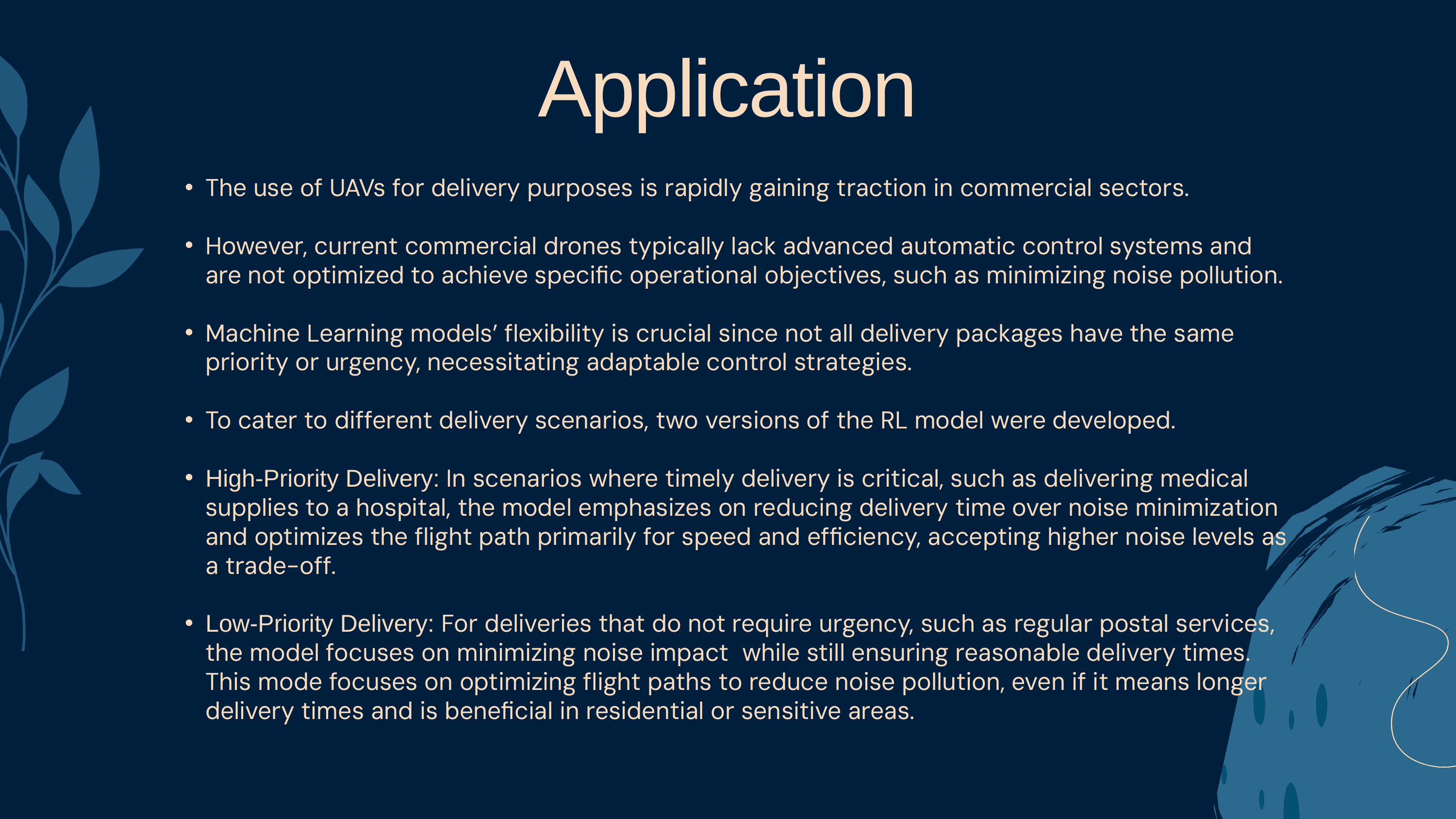

Application

The use of UAVs for delivery purposes is rapidly gaining traction in commercial sectors.

However, current commercial drones typically lack advanced automatic control systems and are not optimized to achieve specific operational objectives, such as minimizing noise pollution.

Machine Learning models’ flexibility is crucial since not all delivery packages have the same priority or urgency, necessitating adaptable control strategies.

To cater to different delivery scenarios, two versions of the RL model were developed.

High-Priority Delivery: In scenarios where timely delivery is critical, such as delivering medical supplies to a hospital, the model emphasizes on reducing delivery time over noise minimization and optimizes the flight path primarily for speed and efficiency, accepting higher noise levels as a trade-off.

Low-Priority Delivery: For deliveries that do not require urgency, such as regular postal services, the model focuses on minimizing noise impact  while still ensuring reasonable delivery times. This mode focuses on optimizing flight paths to reduce noise pollution, even if it means longer delivery times and is beneficial in residential or sensitive areas.